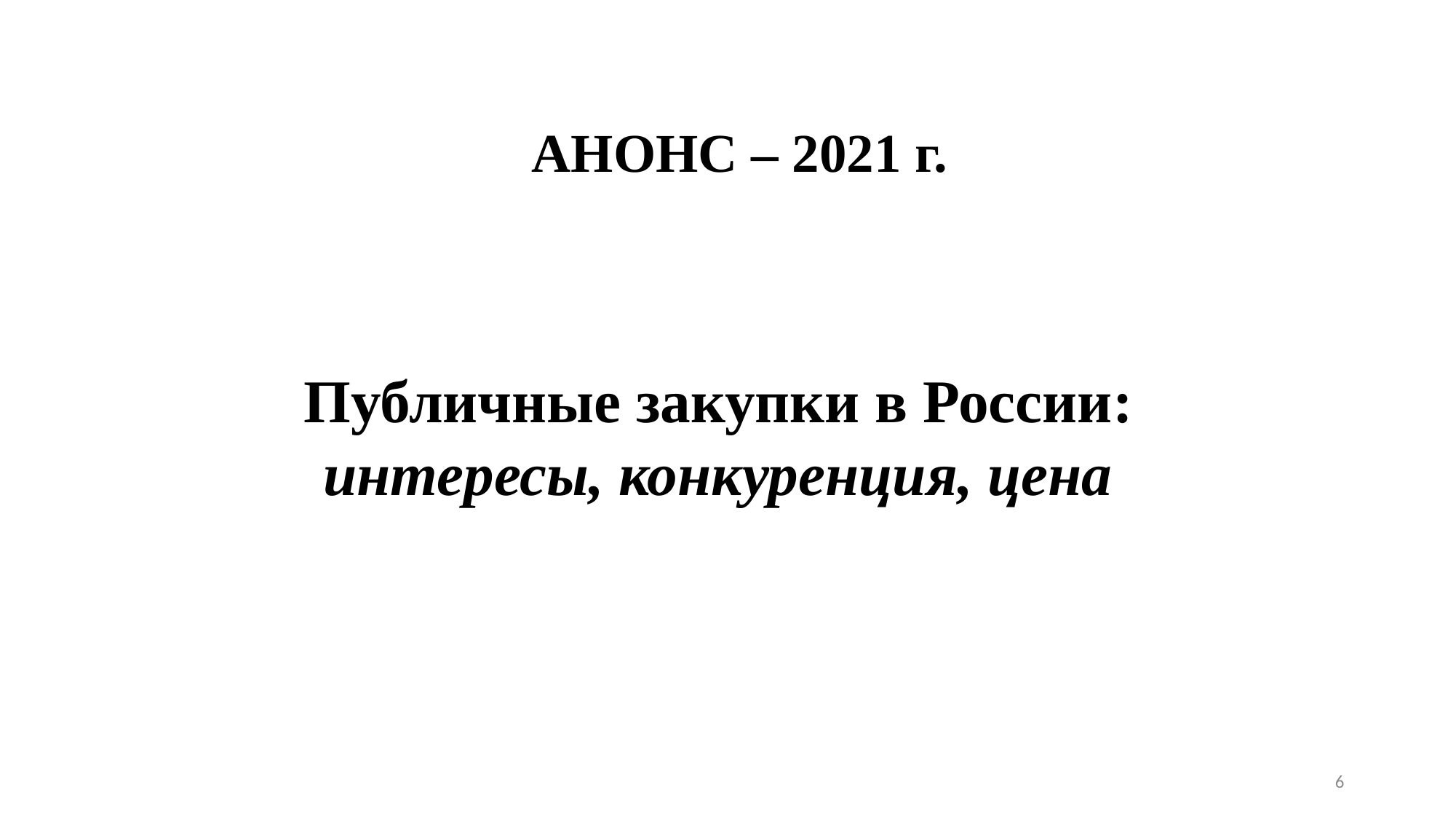

# АНОНС – 2021 г.
Публичные закупки в России: интересы, конкуренция, цена
6